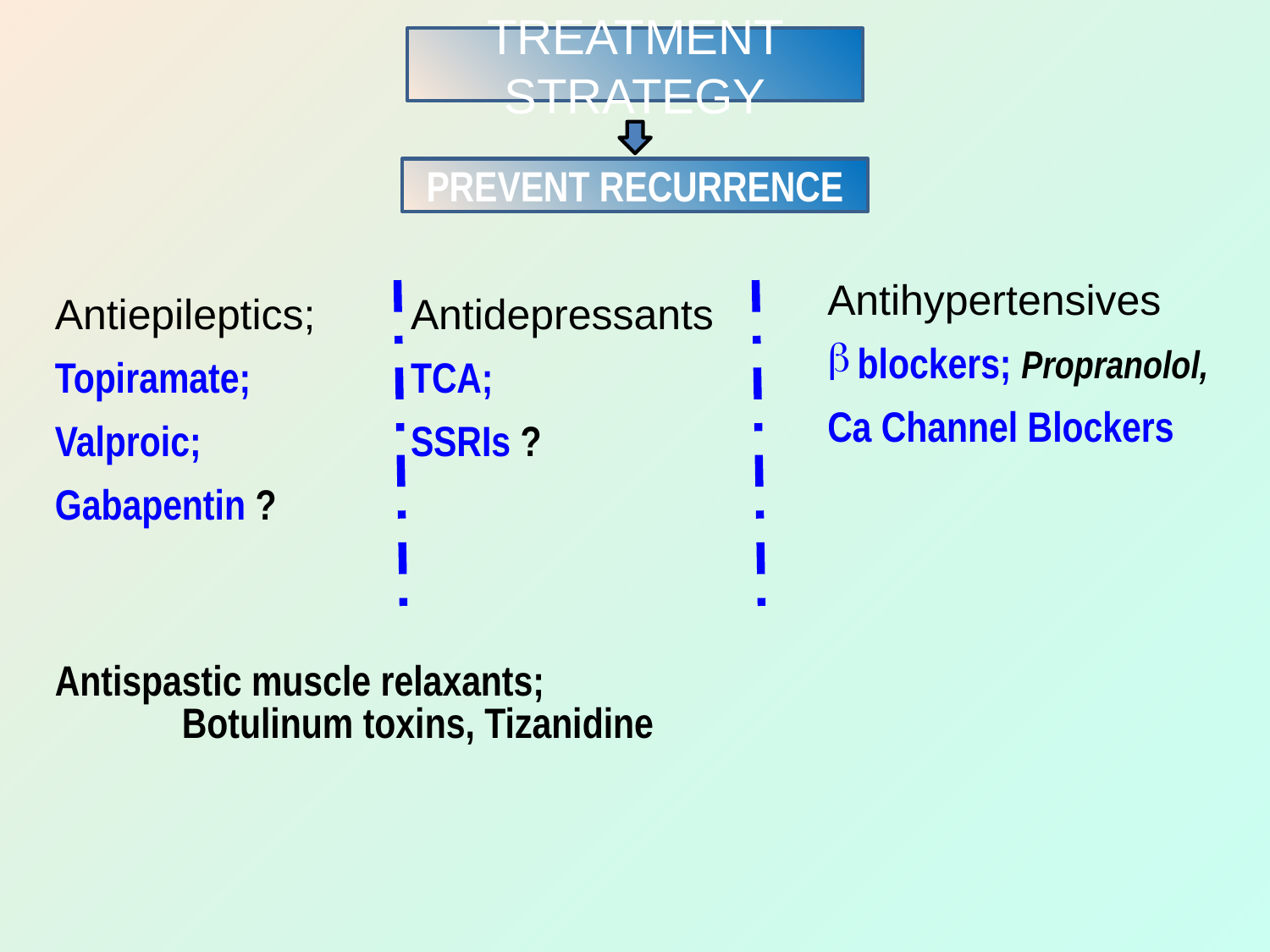

TREATMENT STRATEGY

PREVENT RECURRENCE
Antihypertensives
blockers; Propranolol,
Ca Channel Blockers

Antiepileptics;
Topiramate;
Valproic;
Gabapentin ?
Antidepressants
TCA;
SSRIs ?
Antispastic muscle relaxants;
	Botulinum toxins, Tizanidine